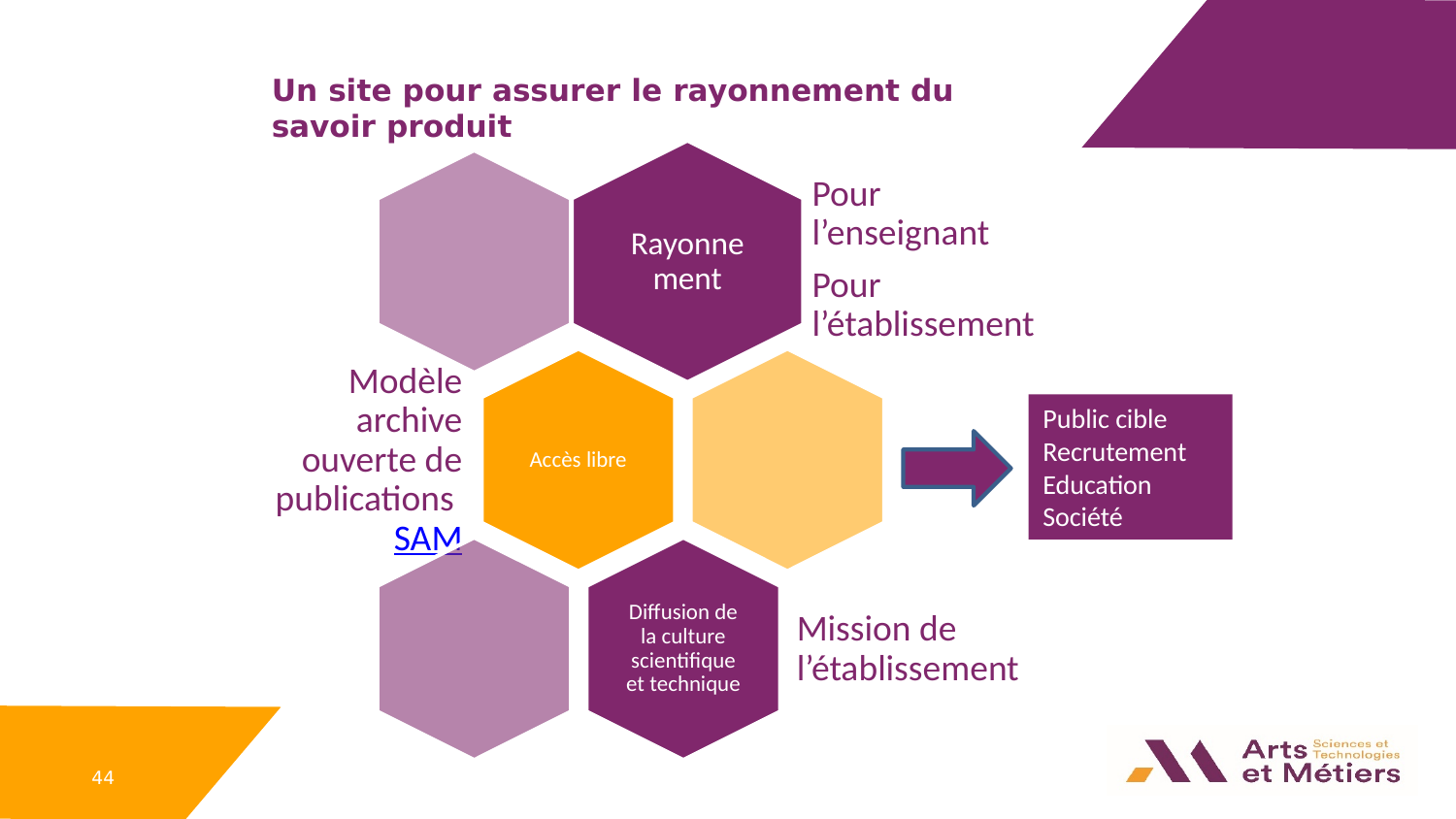

Un site pour assurer le rayonnement du savoir produit
Rayonnement
Pour l’enseignant
Pour l’établissement

Accès libre
Modèle archive ouverte de publications SAM

Diffusion de la culture scientifique et technique
Mission de l’établissement

Public cible
Recrutement
Education
Société

44